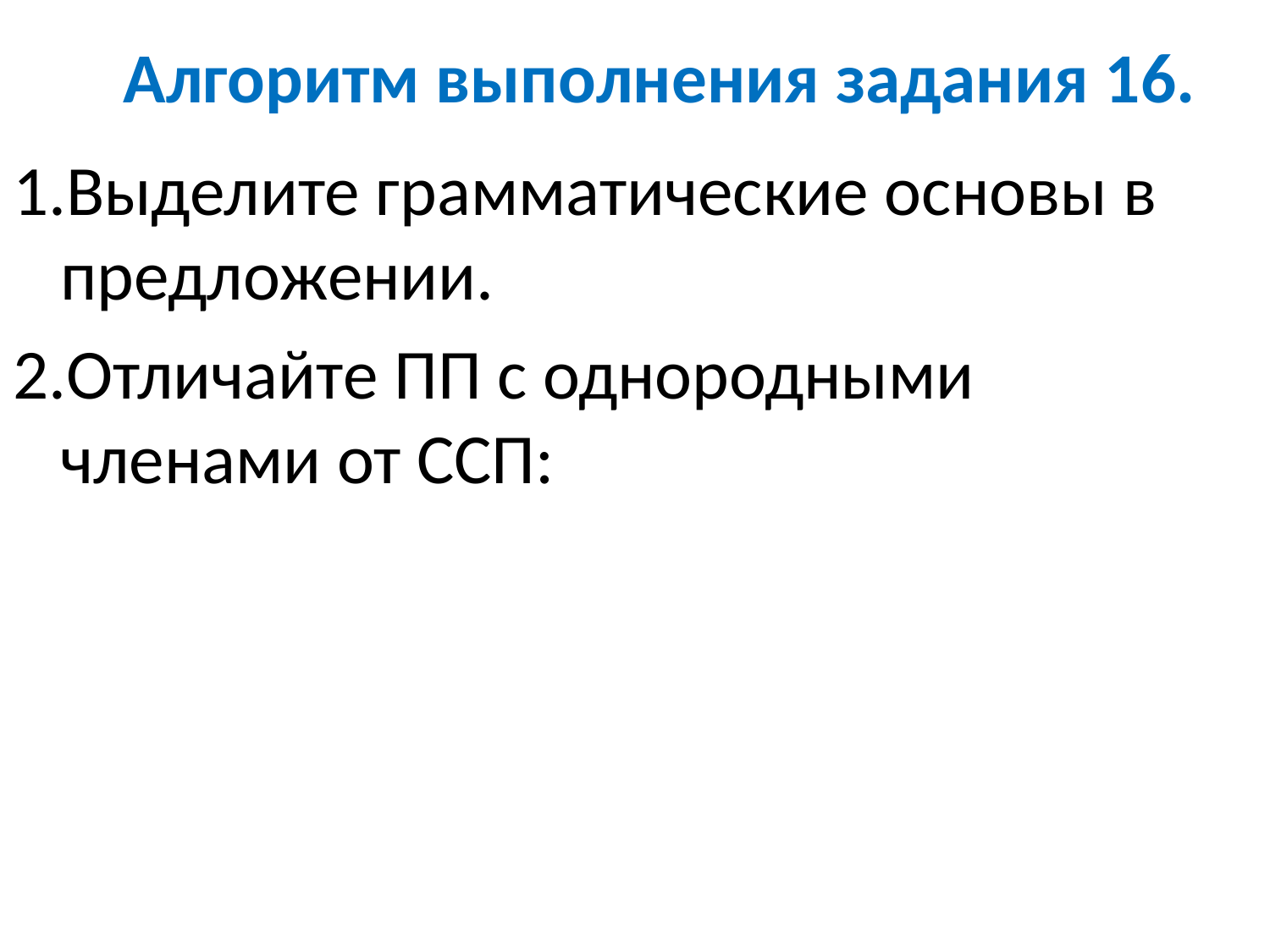

# Алгоритм выполнения задания 16.
1.Выделите грамматические основы в предложении.
2.Отличайте ПП с однородными членами от ССП: